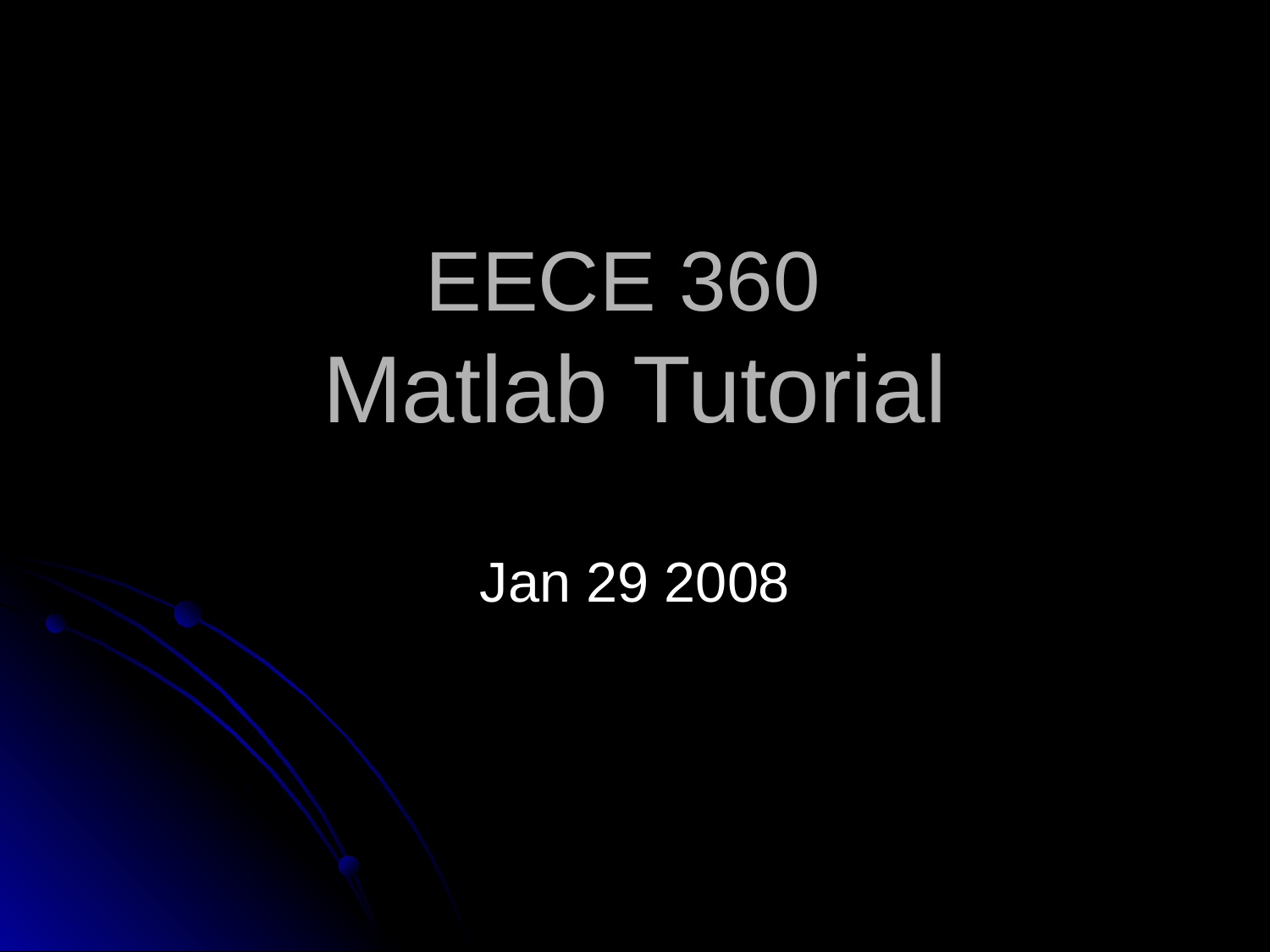

# EECE 360 Matlab Tutorial
Jan 29 2008